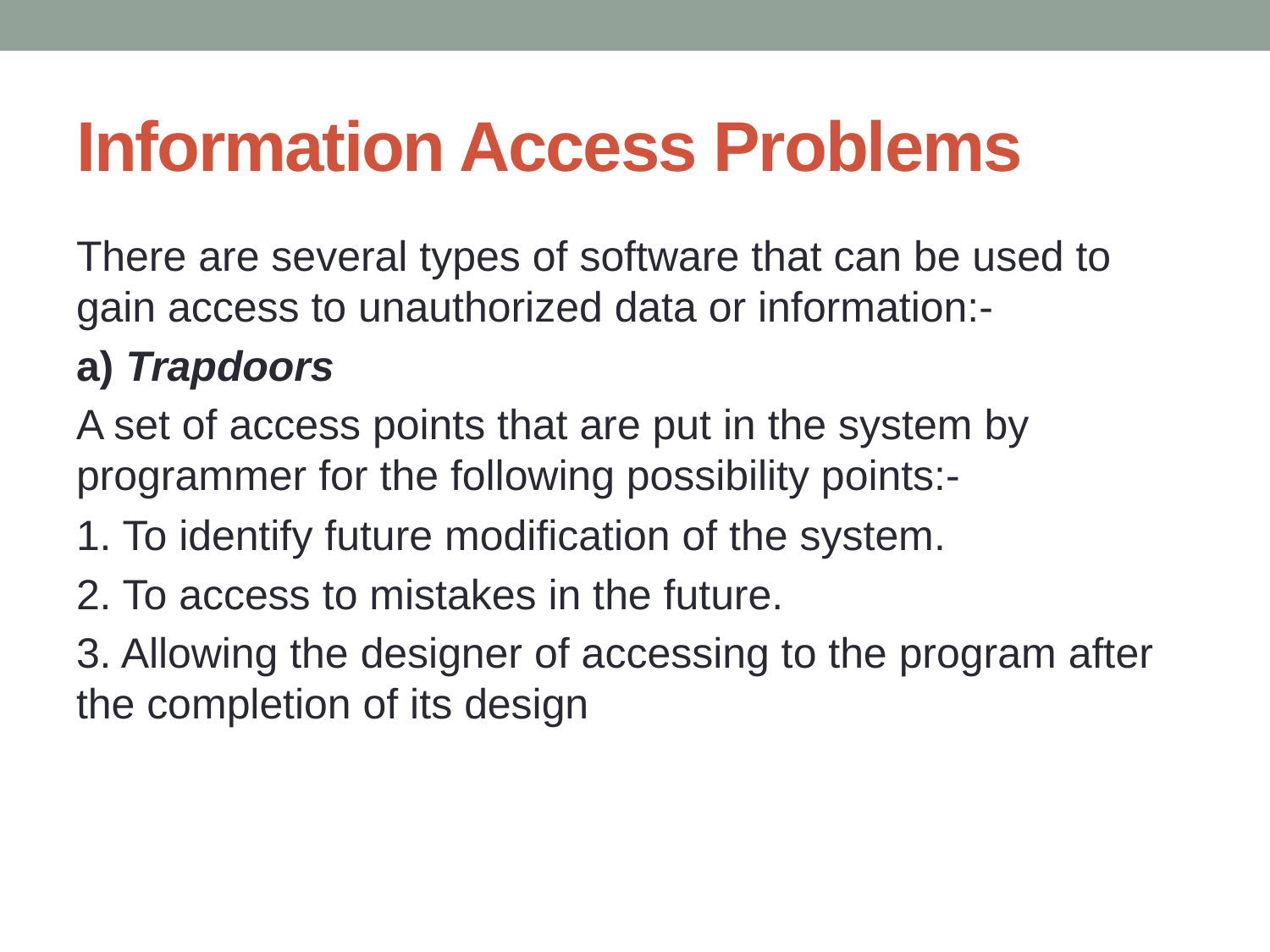

# Information Access Problems
There are several types of software that can be used to gain access to unauthorized data or information:-
a) Trapdoors
A set of access points that are put in the system by programmer for the following possibility points:-
1. To identify future modification of the system.
2. To access to mistakes in the future.
3. Allowing the designer of accessing to the program after the completion of its design